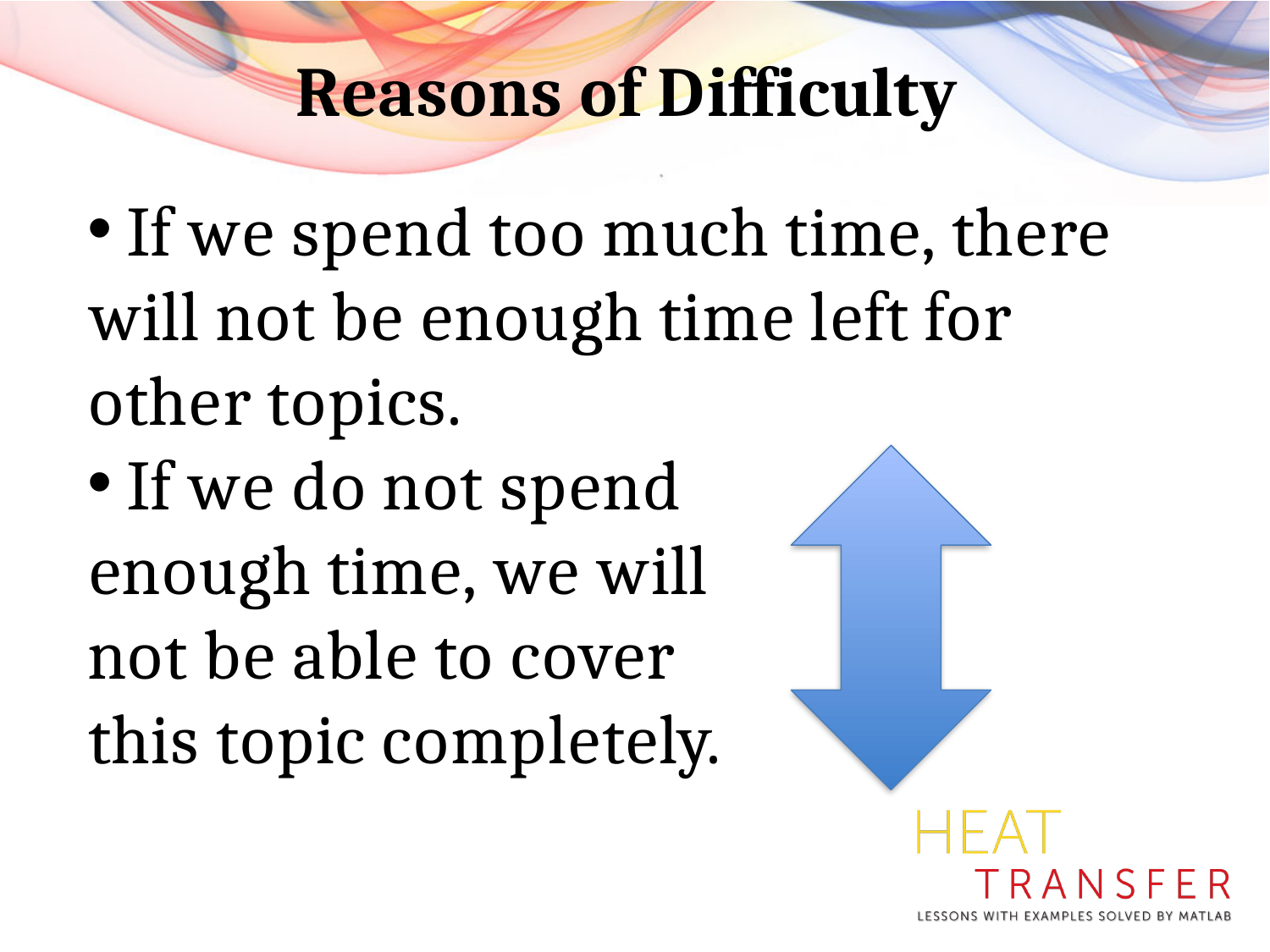

Reasons of Difficulty
 If we spend too much time, there will not be enough time left for other topics.
 If we do not spend
enough time, we will
not be able to cover
this topic completely.